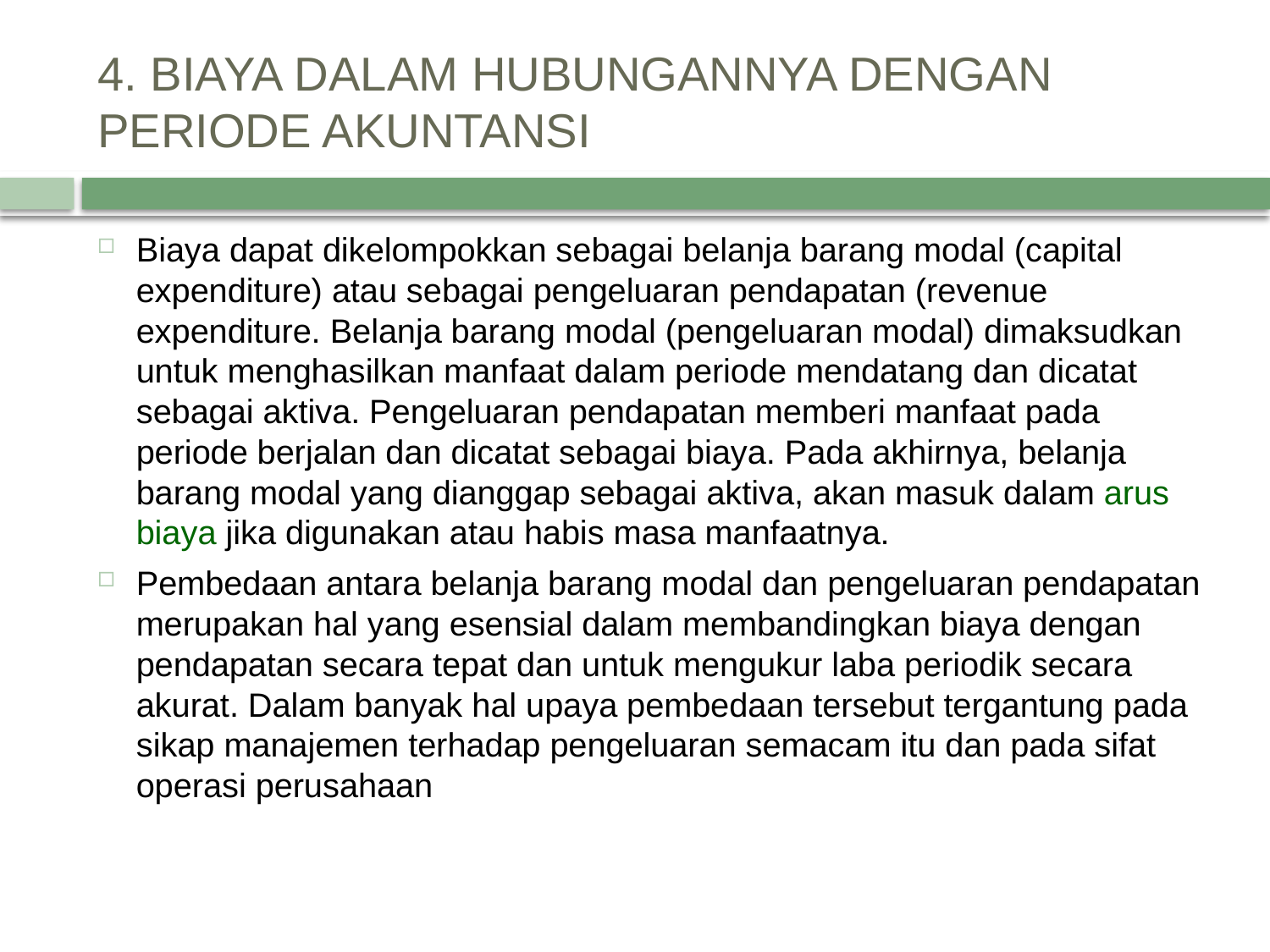

# 4. BIAYA DALAM HUBUNGANNYA DENGAN PERIODE AKUNTANSI
Biaya dapat dikelompokkan sebagai belanja barang modal (capital expenditure) atau sebagai pengeluaran pendapatan (revenue expenditure. Belanja barang modal (pengeluaran modal) dimaksudkan untuk menghasilkan manfaat dalam periode mendatang dan dicatat sebagai aktiva. Pengeluaran pendapatan memberi manfaat pada periode berjalan dan dicatat sebagai biaya. Pada akhirnya, belanja barang modal yang dianggap sebagai aktiva, akan masuk dalam arus biaya jika digunakan atau habis masa manfaatnya.
Pembedaan antara belanja barang modal dan pengeluaran pendapatan merupakan hal yang esensial dalam membandingkan biaya dengan pendapatan secara tepat dan untuk mengukur laba periodik secara akurat. Dalam banyak hal upaya pembedaan tersebut tergantung pada sikap manajemen terhadap pengeluaran semacam itu dan pada sifat operasi perusahaan